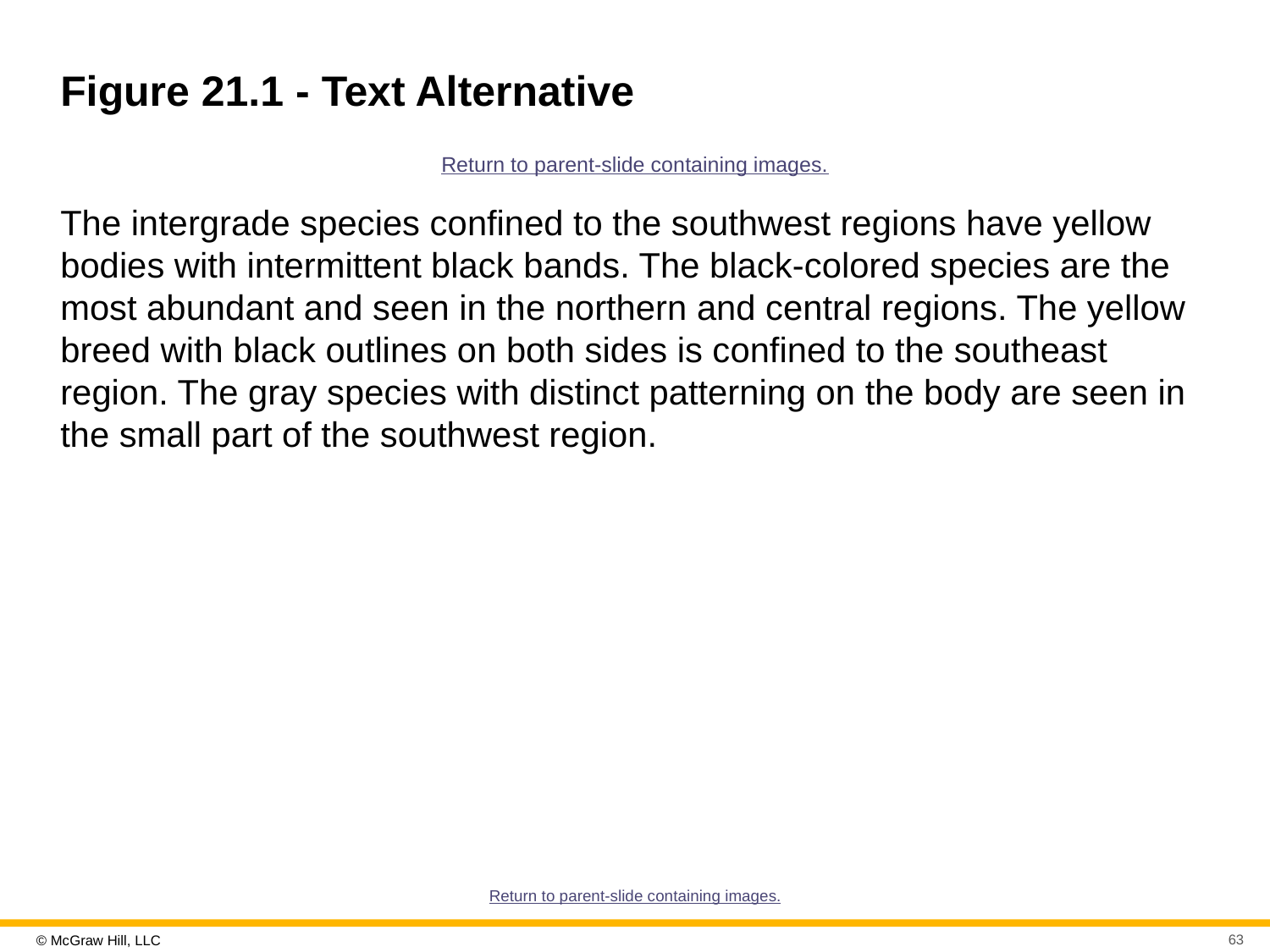

# Figure 21.1 - Text Alternative
Return to parent-slide containing images.
The intergrade species confined to the southwest regions have yellow bodies with intermittent black bands. The black-colored species are the most abundant and seen in the northern and central regions. The yellow breed with black outlines on both sides is confined to the southeast region. The gray species with distinct patterning on the body are seen in the small part of the southwest region.
Return to parent-slide containing images.
63